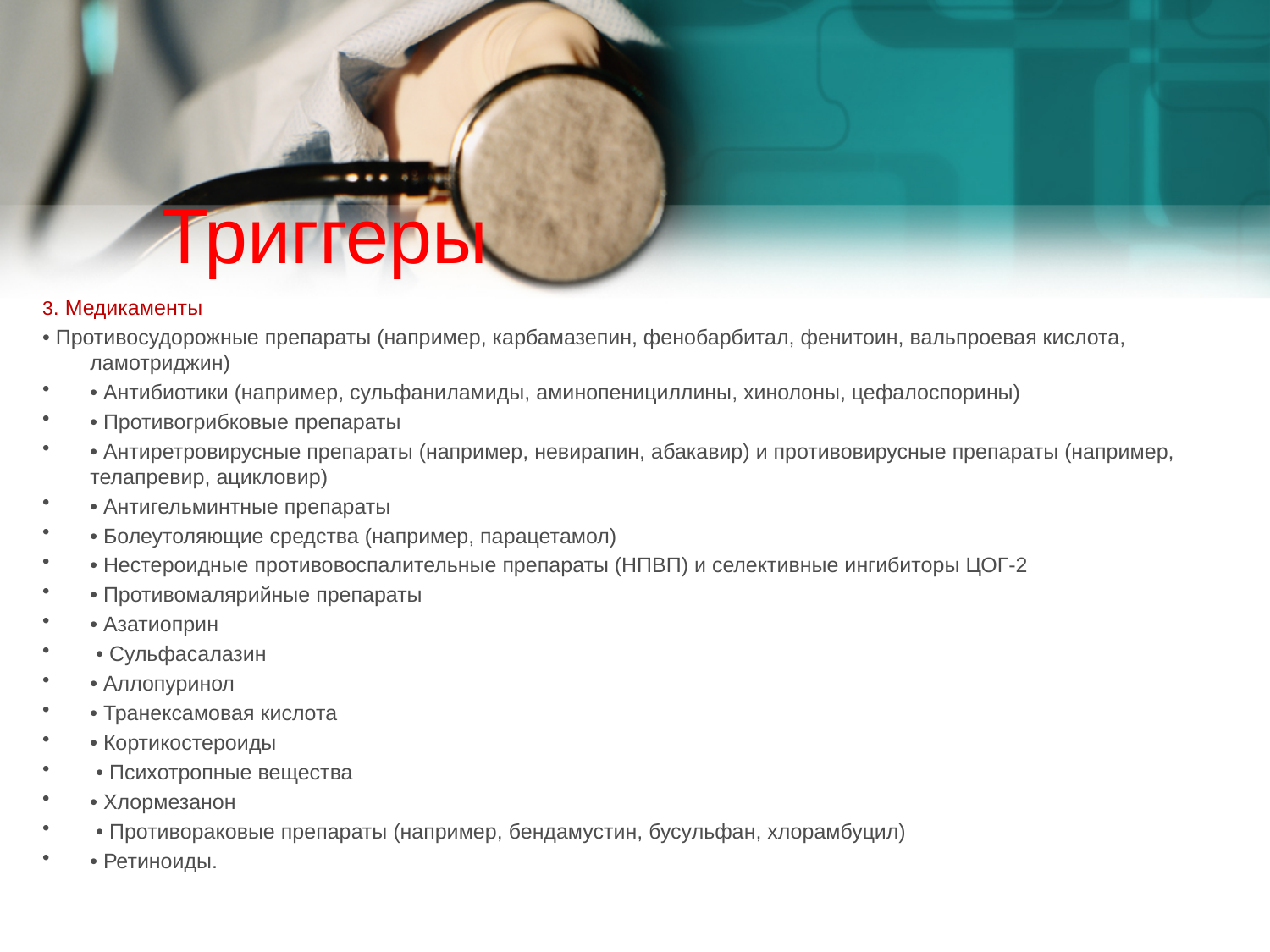

# Триггеры
3. Медикаменты
• Противосудорожные препараты (например, карбамазепин, фенобарбитал, фенитоин, вальпроевая кислота, ламотриджин)
• Антибиотики (например, сульфаниламиды, аминопенициллины, хинолоны, цефалоспорины)
• Противогрибковые препараты
• Антиретровирусные препараты (например, невирапин, абакавир) и противовирусные препараты (например, телапревир, ацикловир)
• Антигельминтные препараты
• Болеутоляющие средства (например, парацетамол)
• Нестероидные противовоспалительные препараты (НПВП) и селективные ингибиторы ЦОГ-2
• Противомалярийные препараты
• Азатиоприн
 • Сульфасалазин
• Аллопуринол
• Транексамовая кислота
• Кортикостероиды
 • Психотропные вещества
• Хлормезанон
 • Противораковые препараты (например, бендамустин, бусульфан, хлорамбуцил)
• Ретиноиды.